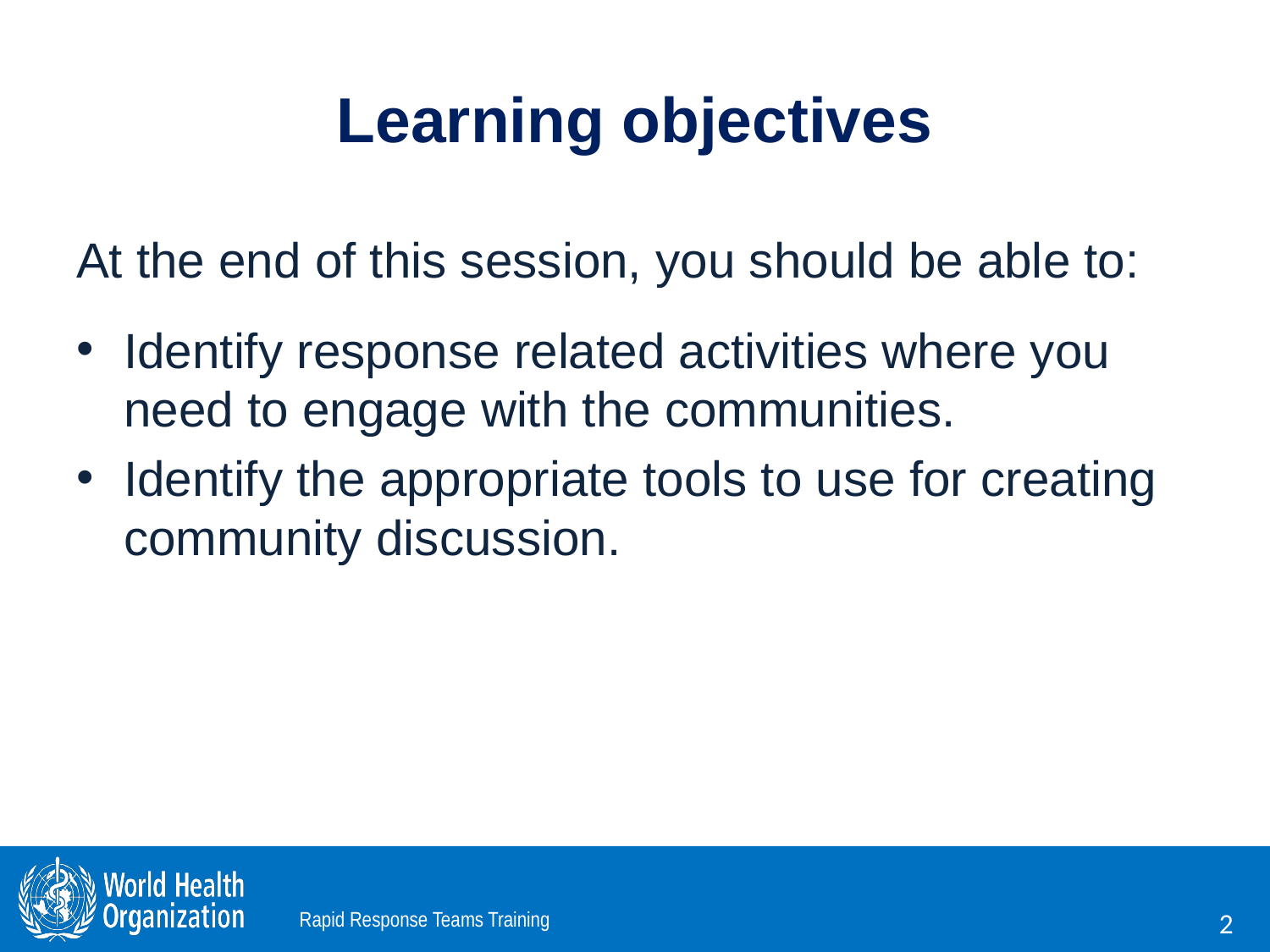

# Learning objectives
At the end of this session, you should be able to:
Identify response related activities where you need to engage with the communities.
Identify the appropriate tools to use for creating community discussion.